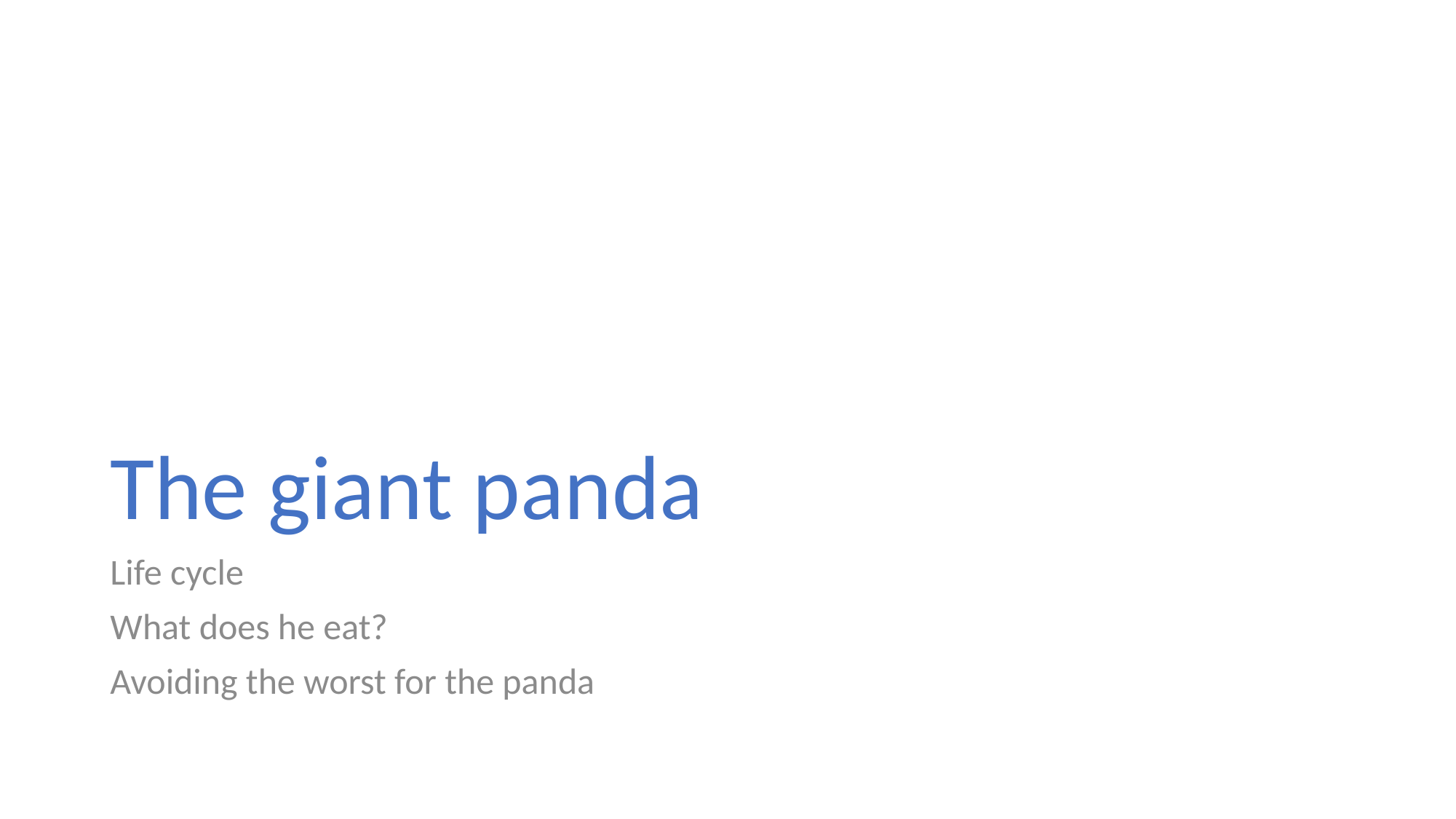

# The giant panda
Life cycle
What does he eat?
Avoiding the worst for the panda